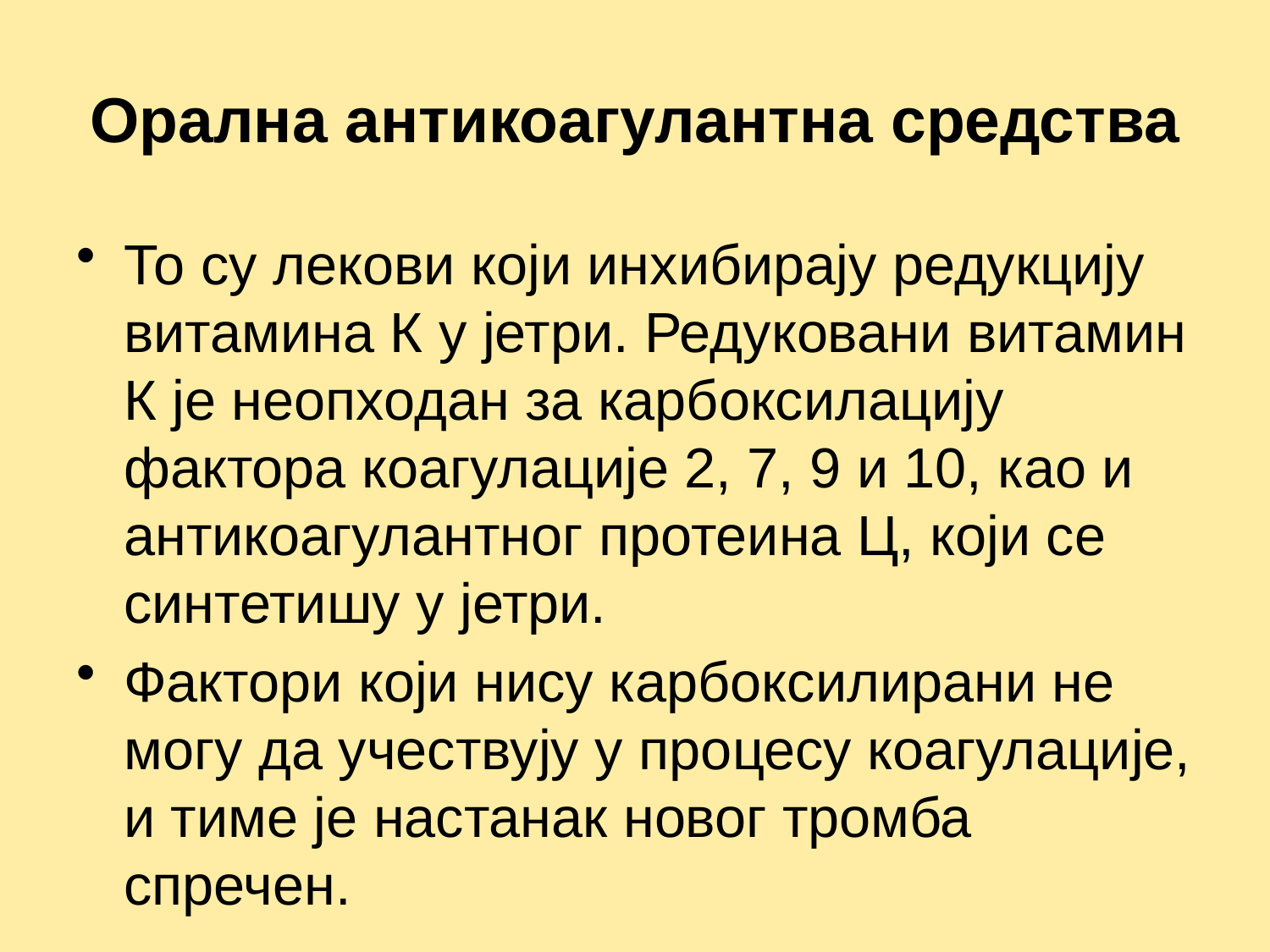

# Орална антикоагулантна средства
То су лекови који инхибирају редукцију витамина К у јетри. Редуковани витамин К је неопходан за карбоксилацију фактора коагулације 2, 7, 9 и 10, као и антикоагулантног протеина Ц, који се синтетишу у јетри.
Фактори који нису карбоксилирани не могу да учествују у процесу коагулације, и тиме је настанак новог тромба спречен.